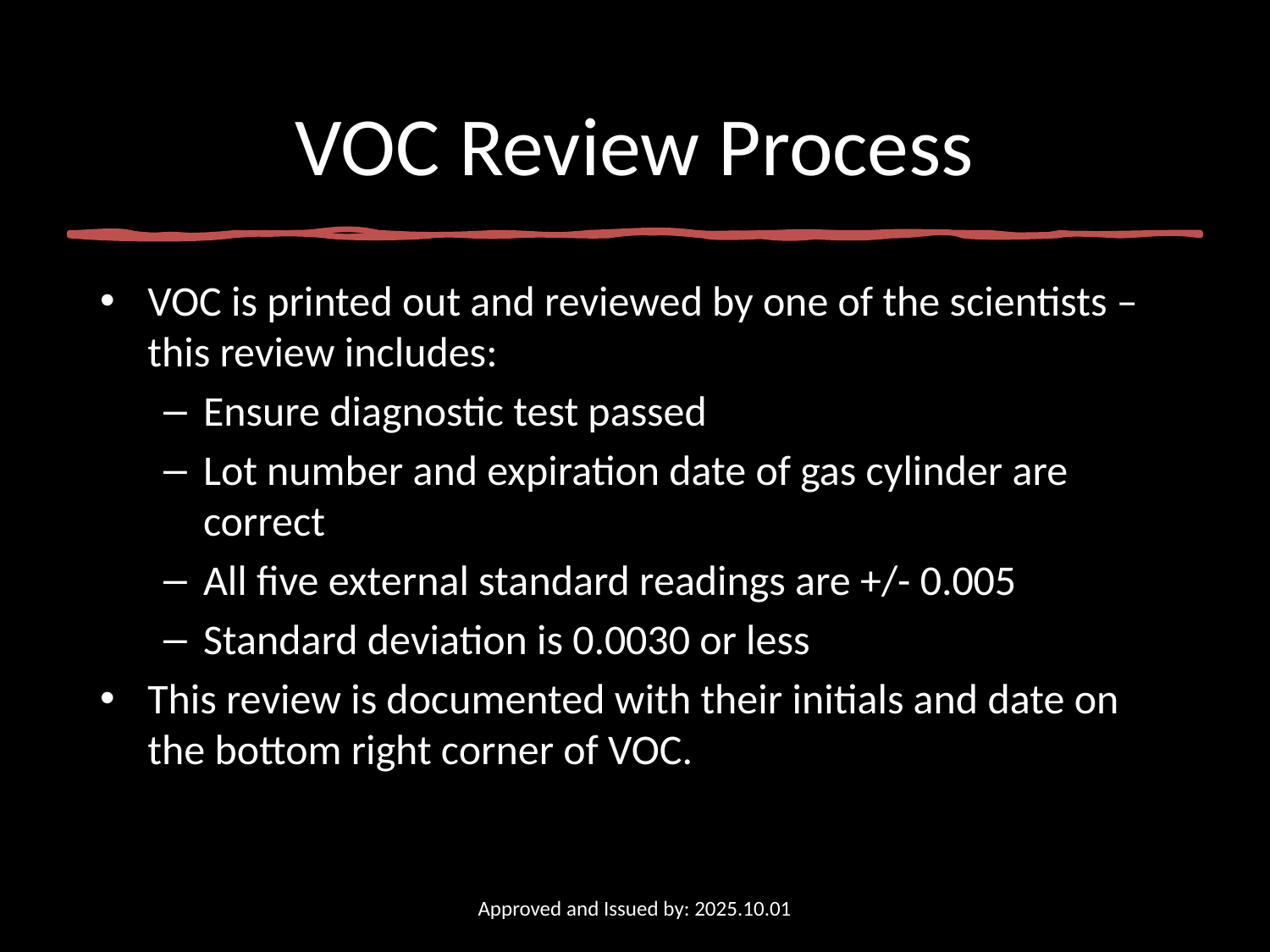

# VOC Review Process

VOC is printed out and reviewed by one of the scientists – this review includes:
Ensure diagnostic test passed
Lot number and expiration date of gas cylinder are correct
All five external standard readings are +/- 0.005
Standard deviation is 0.0030 or less
This review is documented with their initials and date on the bottom right corner of VOC.

Approved and Issued by: 2025.10.01